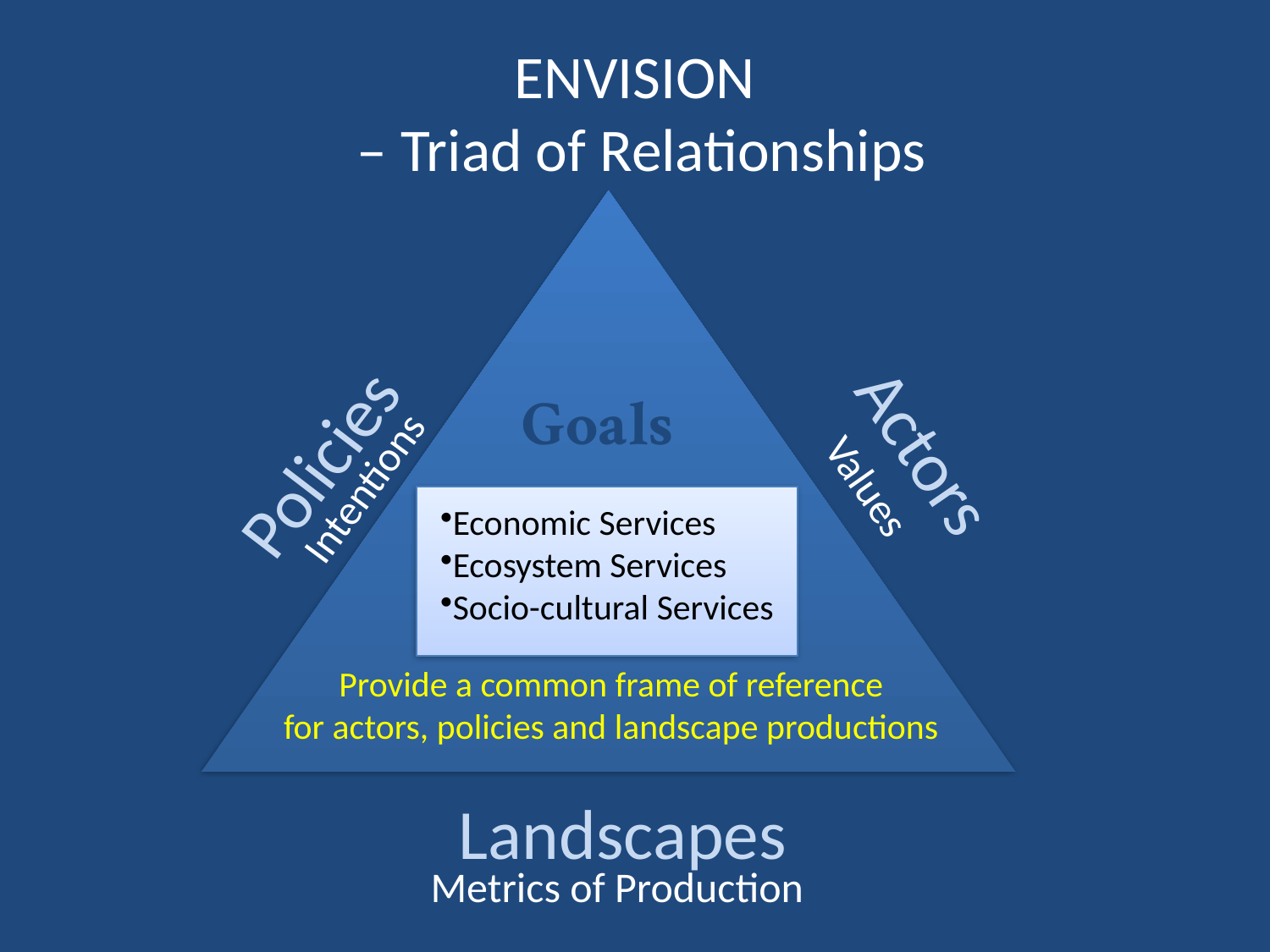

# ENVISION – Triad of Relationships

Goals
Actors
Policies
Values
Intentions

Economic Services
Ecosystem Services
Socio-cultural Services
Provide a common frame of reference
for actors, policies and landscape productions
Landscapes
Metrics of Production